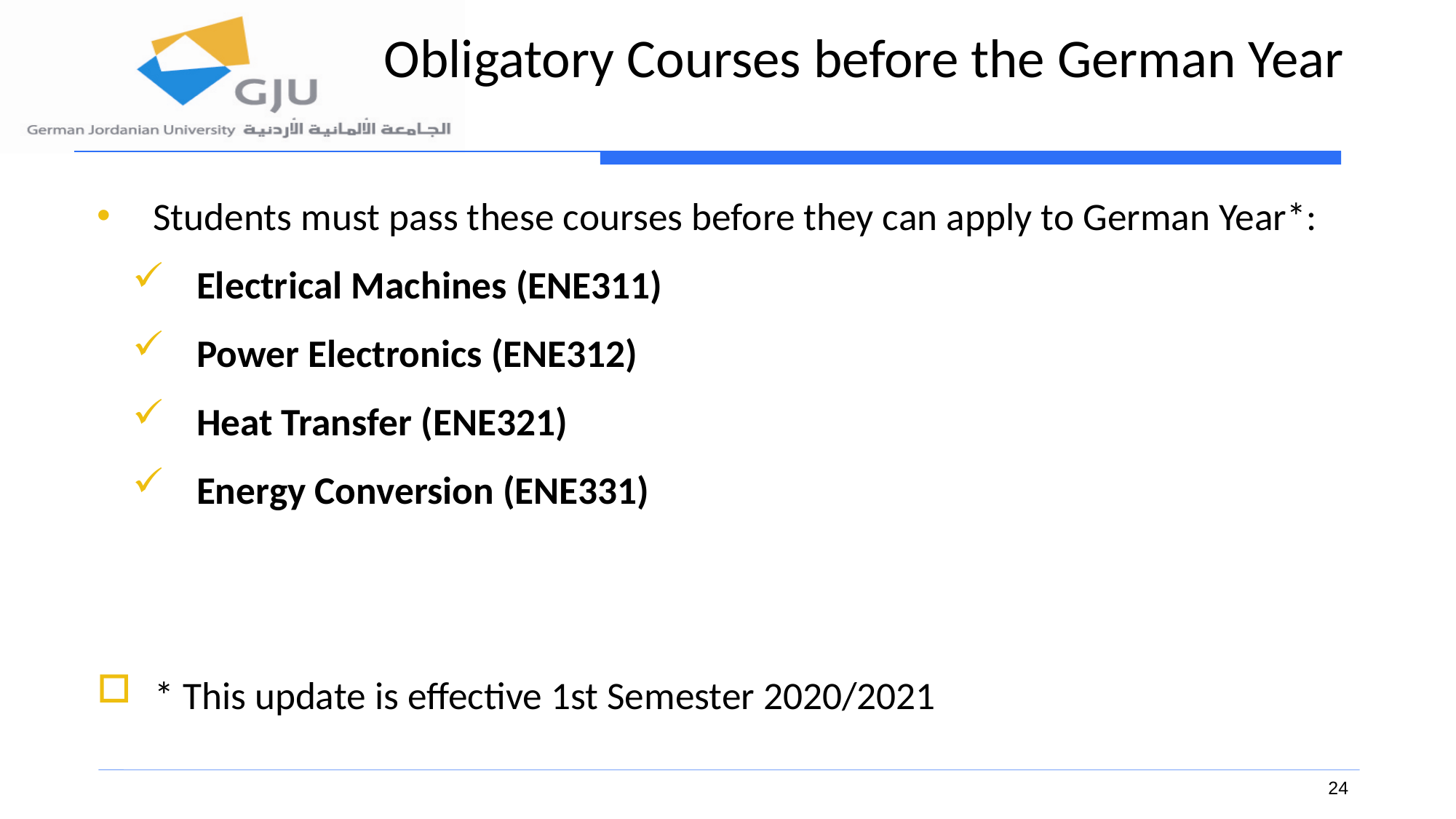

# Obligatory Courses before the German Year
Students must pass these courses before they can apply to German Year*:
Electrical Machines (ENE311)
Power Electronics (ENE312)
Heat Transfer (ENE321)
Energy Conversion (ENE331)

* This update is effective 1st Semester 2020/2021

24